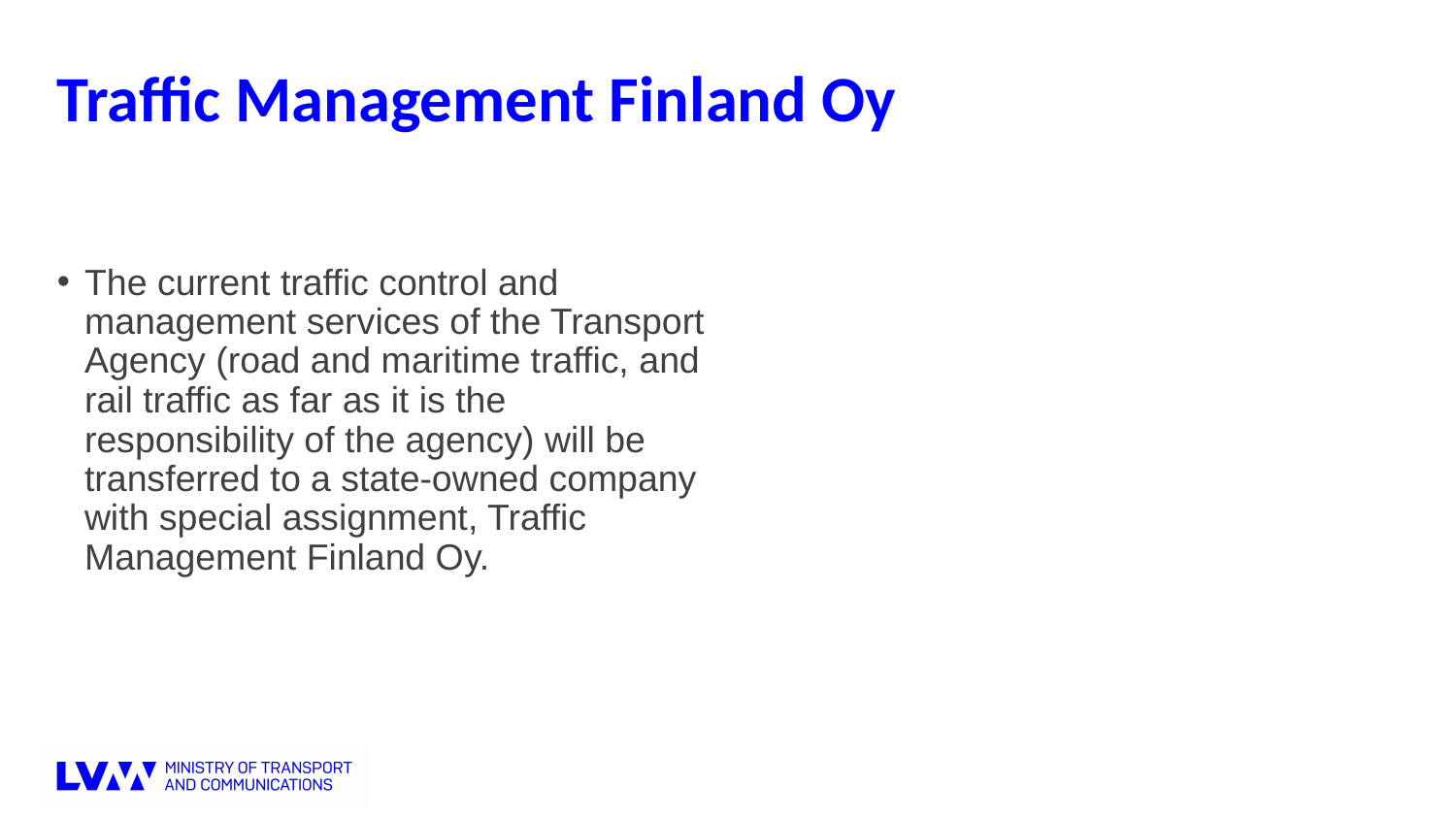

Traffic Management Finland Oy

The current traffic control and management services of the Transport Agency (road and maritime traffic, and rail traffic as far as it is the responsibility of the agency) will be transferred to a state-owned company with special assignment, Traffic Management Finland Oy.